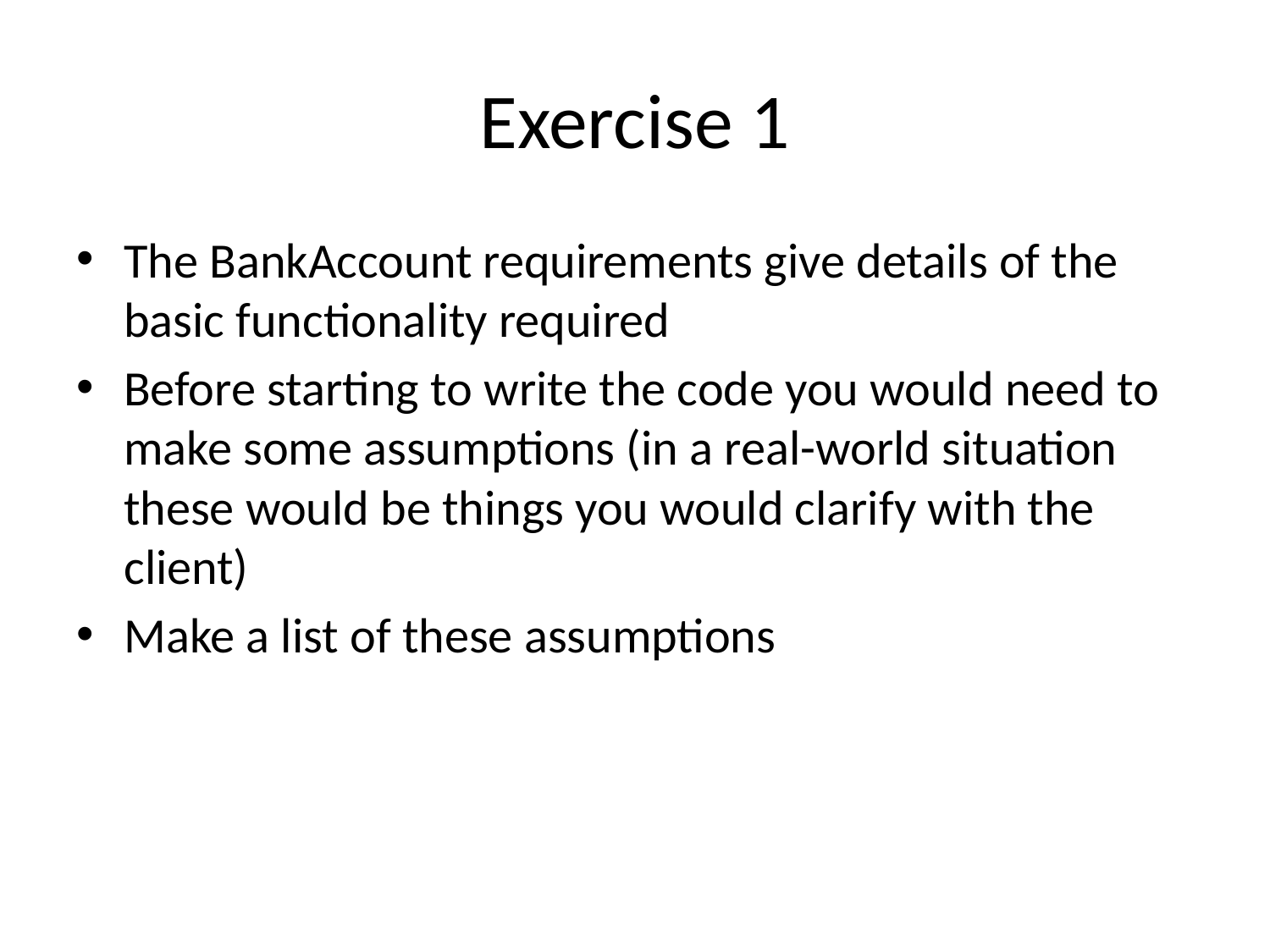

# Exercise 1
The BankAccount requirements give details of the basic functionality required
Before starting to write the code you would need to make some assumptions (in a real-world situation these would be things you would clarify with the client)
Make a list of these assumptions